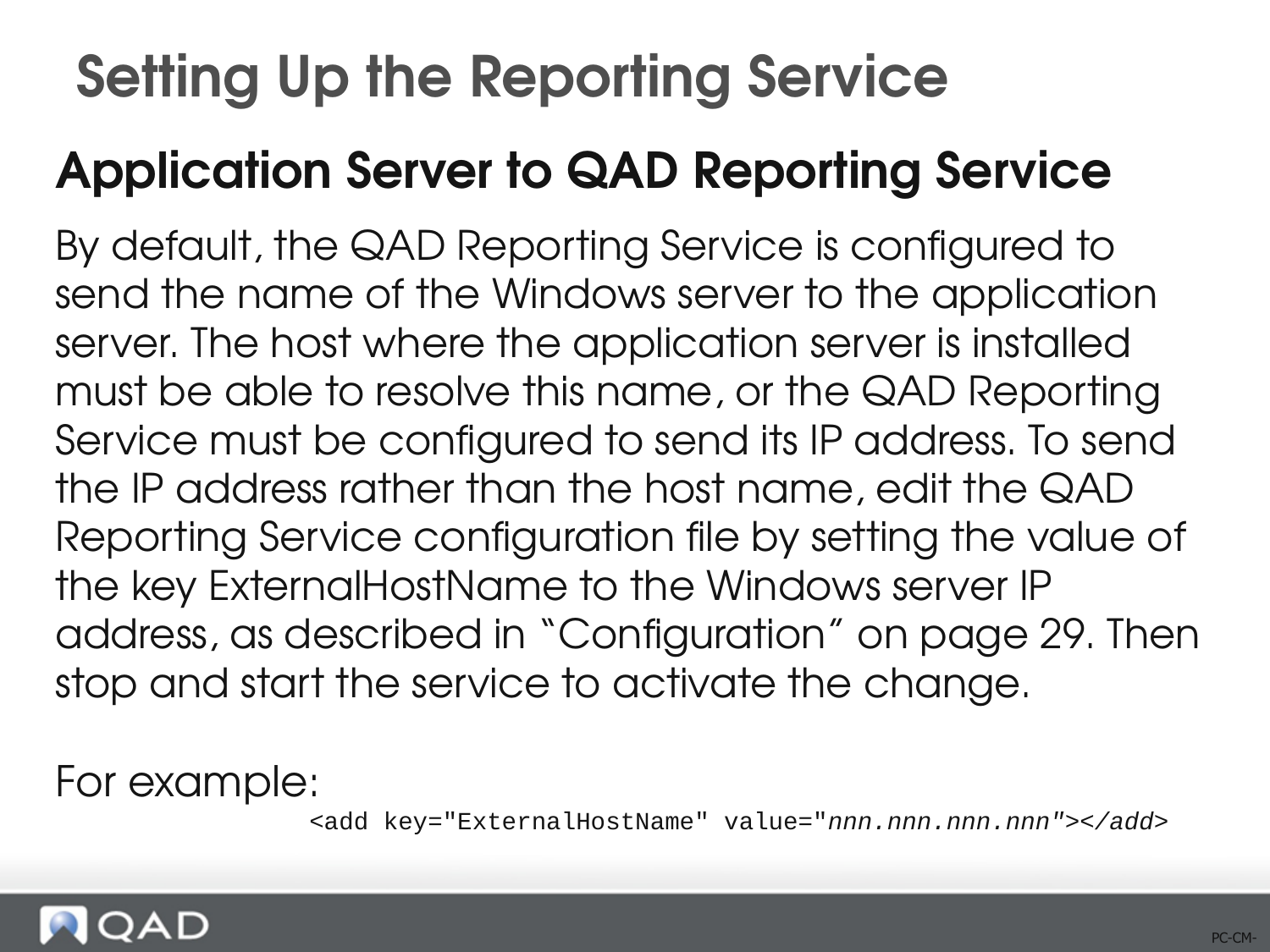

# Setting Up the Reporting Service
Application Server to QAD Reporting Service

By default, the QAD Reporting Service is configured to send the name of the Windows server to the application server. The host where the application server is installed must be able to resolve this name, or the QAD Reporting Service must be configured to send its IP address. To send the IP address rather than the host name, edit the QAD Reporting Service configuration file by setting the value of the key ExternalHostName to the Windows server IP address, as described in “Configuration” on page 29. Then stop and start the service to activate the change.

For example:
		<add key="ExternalHostName" value="nnn.nnn.nnn.nnn"></add>
PC-CM-